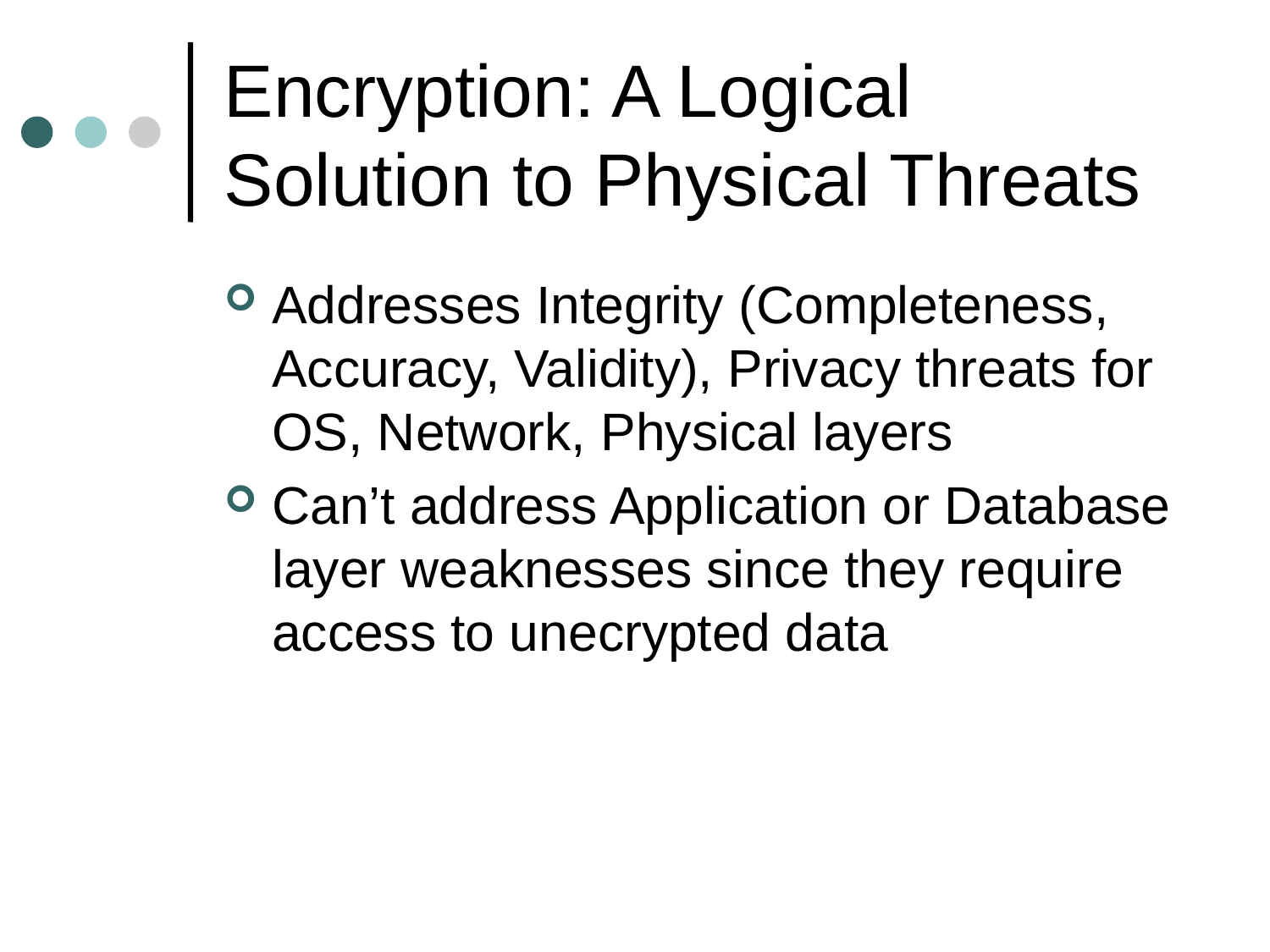

# Encryption: A Logical Solution to Physical Threats
Addresses Integrity (Completeness, Accuracy, Validity), Privacy threats for OS, Network, Physical layers
Can’t address Application or Database layer weaknesses since they require access to unecrypted data